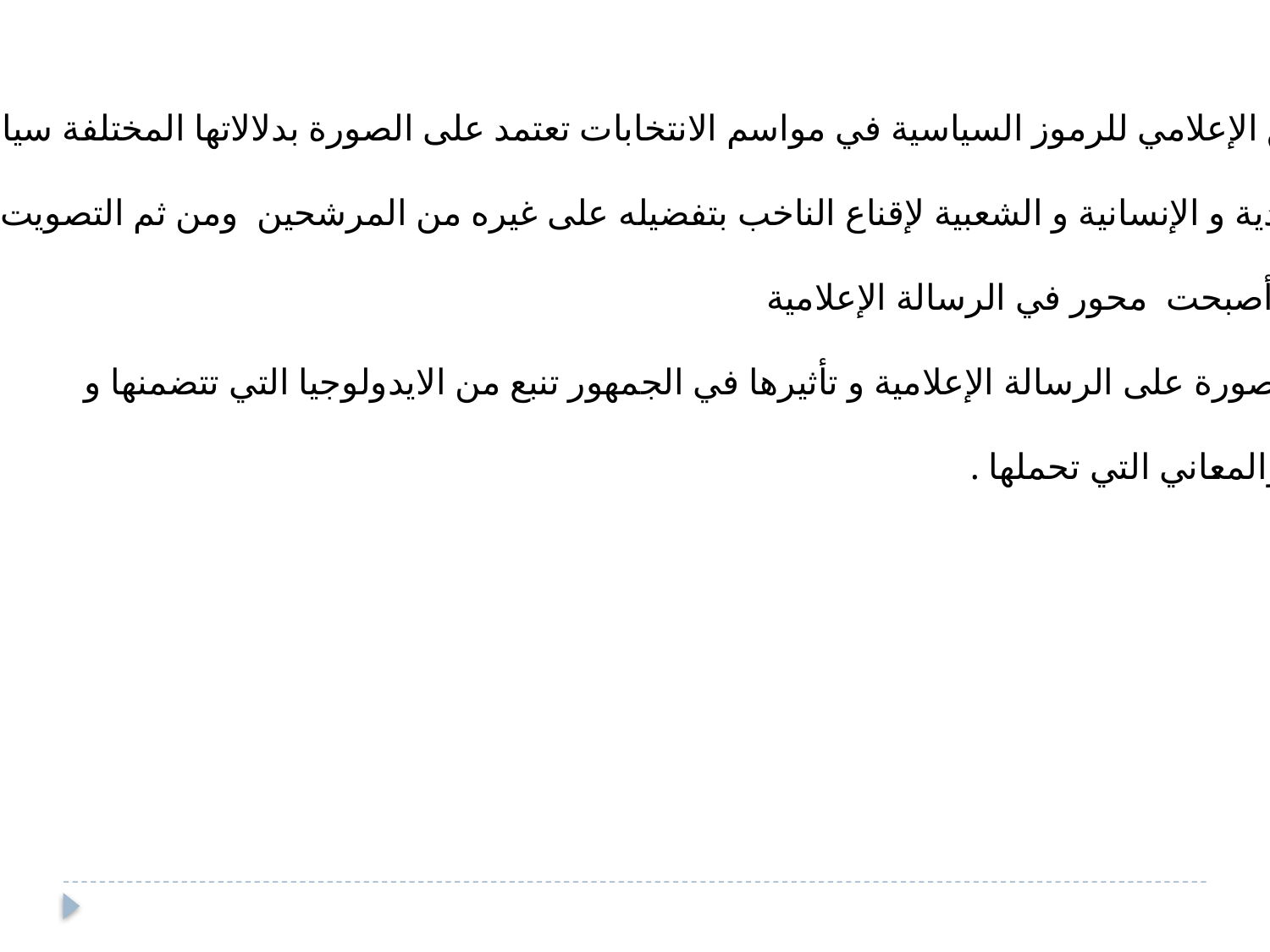

التسويق الإعلامي للرموز السياسية في مواسم الانتخابات تعتمد على الصورة بدلالاتها المختلفة سياسية , و

 الاقتصادية و الإنسانية و الشعبية لإقناع الناخب بتفضيله على غيره من المرشحين  ومن ثم التصويت له .

الصورة أصبحت  محور في الرسالة الإعلامية

هيمنة الصورة على الرسالة الإعلامية و تأثيرها في الجمهور تنبع من الايدولوجيا التي تتضمنها و

الأفكار والمعاني التي تحملها .